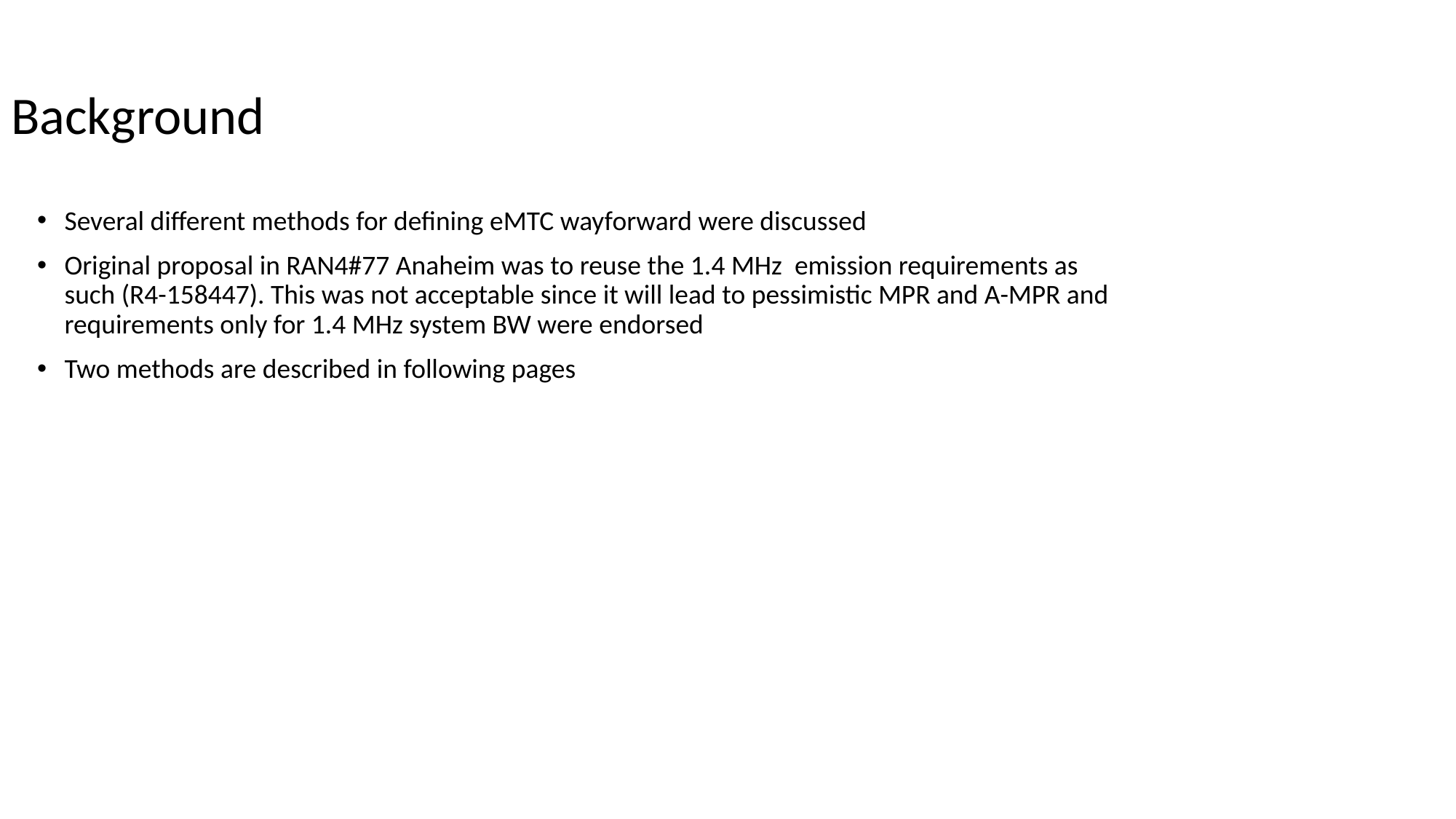

Background
Several different methods for defining eMTC wayforward were discussed
Original proposal in RAN4#77 Anaheim was to reuse the 1.4 MHz  emission requirements as such (R4-158447). This was not acceptable since it will lead to pessimistic MPR and A-MPR and requirements only for 1.4 MHz system BW were endorsed
Two methods are described in following pages